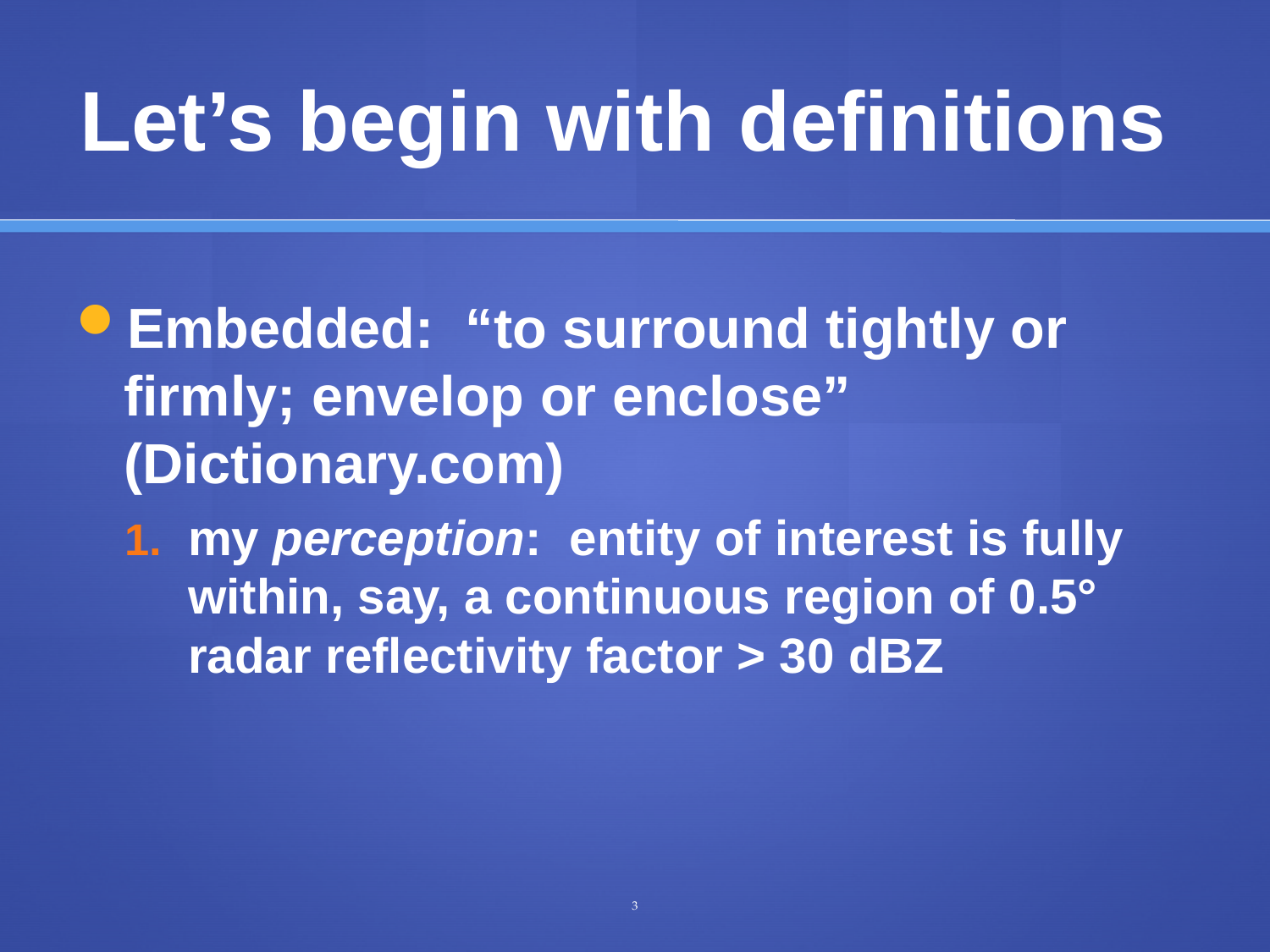

# Let’s begin with definitions
Embedded:  “to surround tightly or firmly; envelop or enclose” (Dictionary.com)
my perception:  entity of interest is fully within, say, a continuous region of 0.5° radar reflectivity factor > 30 dBZ
3